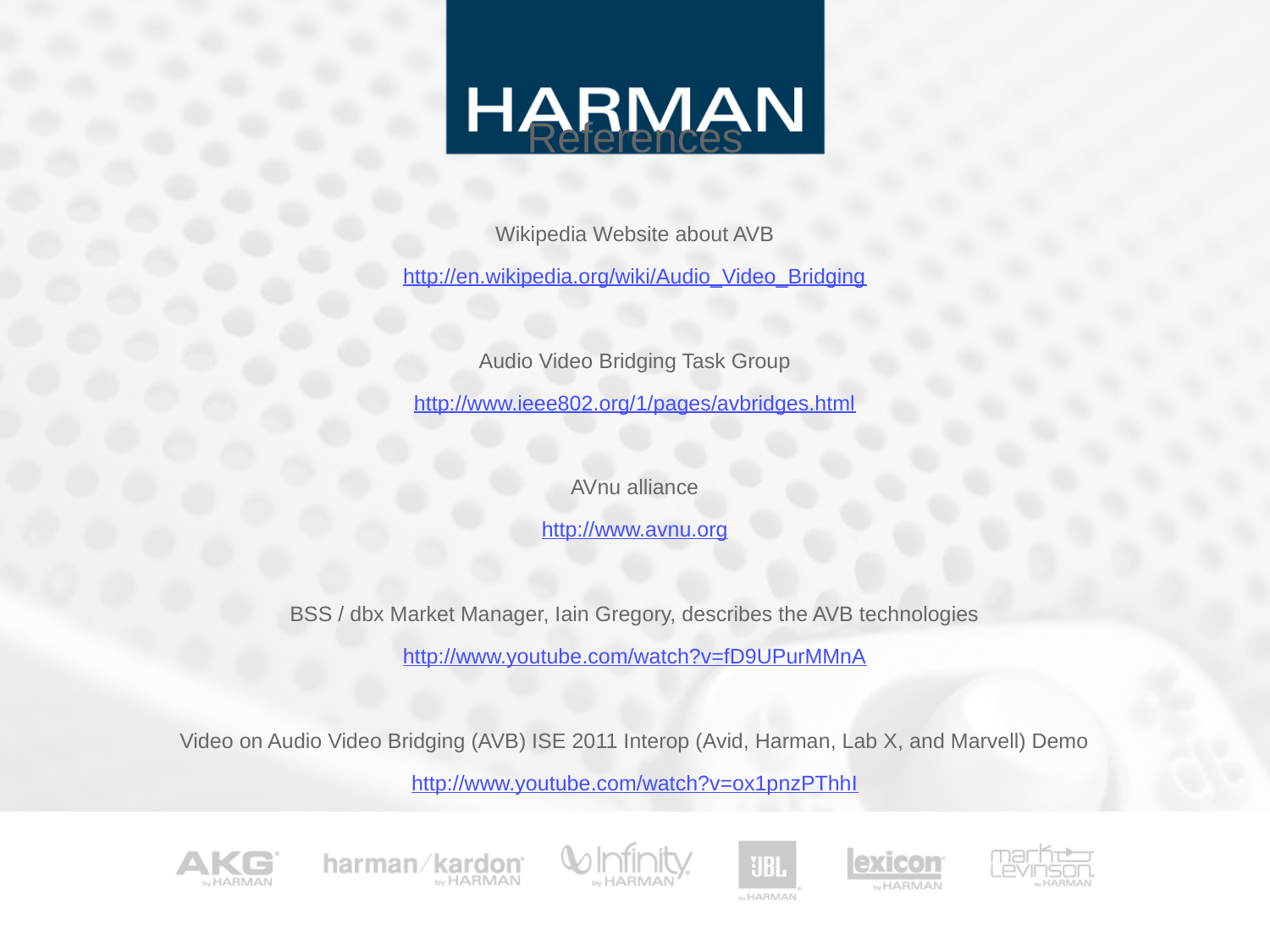

References

Wikipedia Website about AVB
http://en.wikipedia.org/wiki/Audio_Video_Bridging

Audio Video Bridging Task Group
http://www.ieee802.org/1/pages/avbridges.html

AVnu alliance
http://www.avnu.org

BSS / dbx Market Manager, Iain Gregory, describes the AVB technologies
http://www.youtube.com/watch?v=fD9UPurMMnA

Video on Audio Video Bridging (AVB) ISE 2011 Interop (Avid, Harman, Lab X, and Marvell) Demo
http://www.youtube.com/watch?v=ox1pnzPThhI